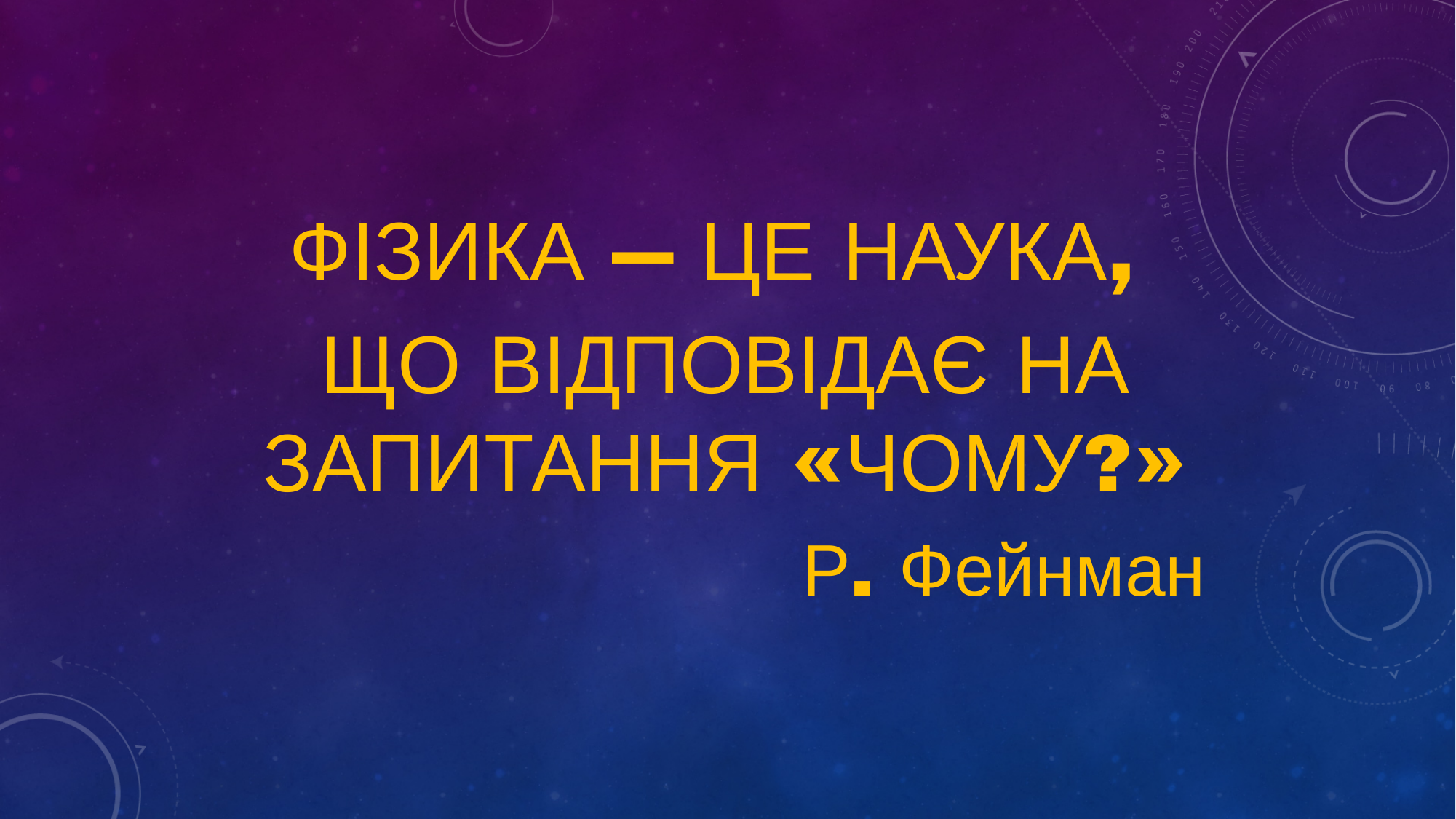

ФІЗИКА ― ЦЕ НАУКА,
ЩО ВІДПОВІДАЄ НА ЗАПИТАННЯ «ЧОМУ?»
                       Р. Фейнман